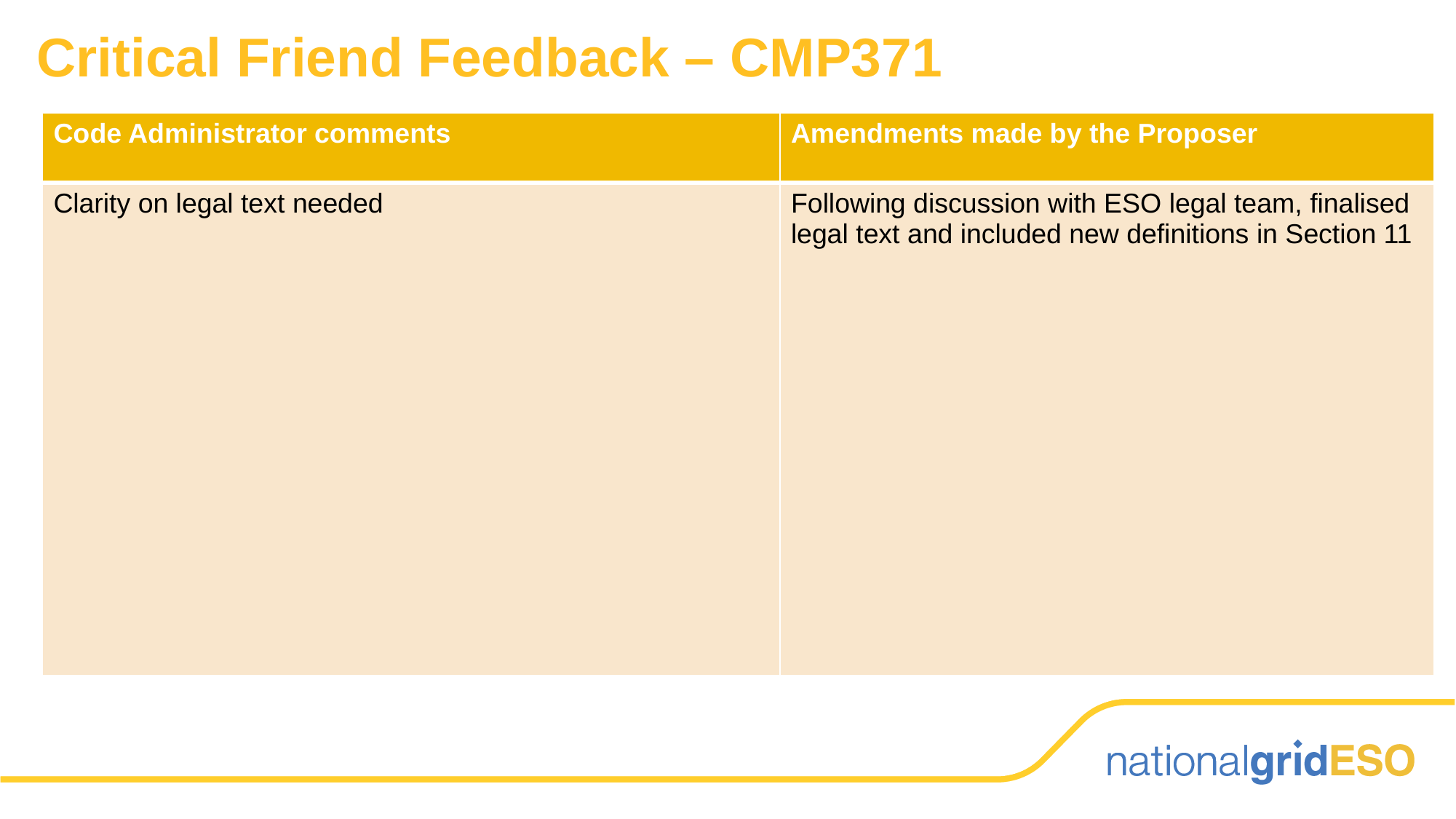

# Critical Friend Feedback – CMP371
| Code Administrator comments | Amendments made by the Proposer |
| --- | --- |
| Clarity on legal text needed | Following discussion with ESO legal team, finalised legal text and included new definitions in Section 11 |